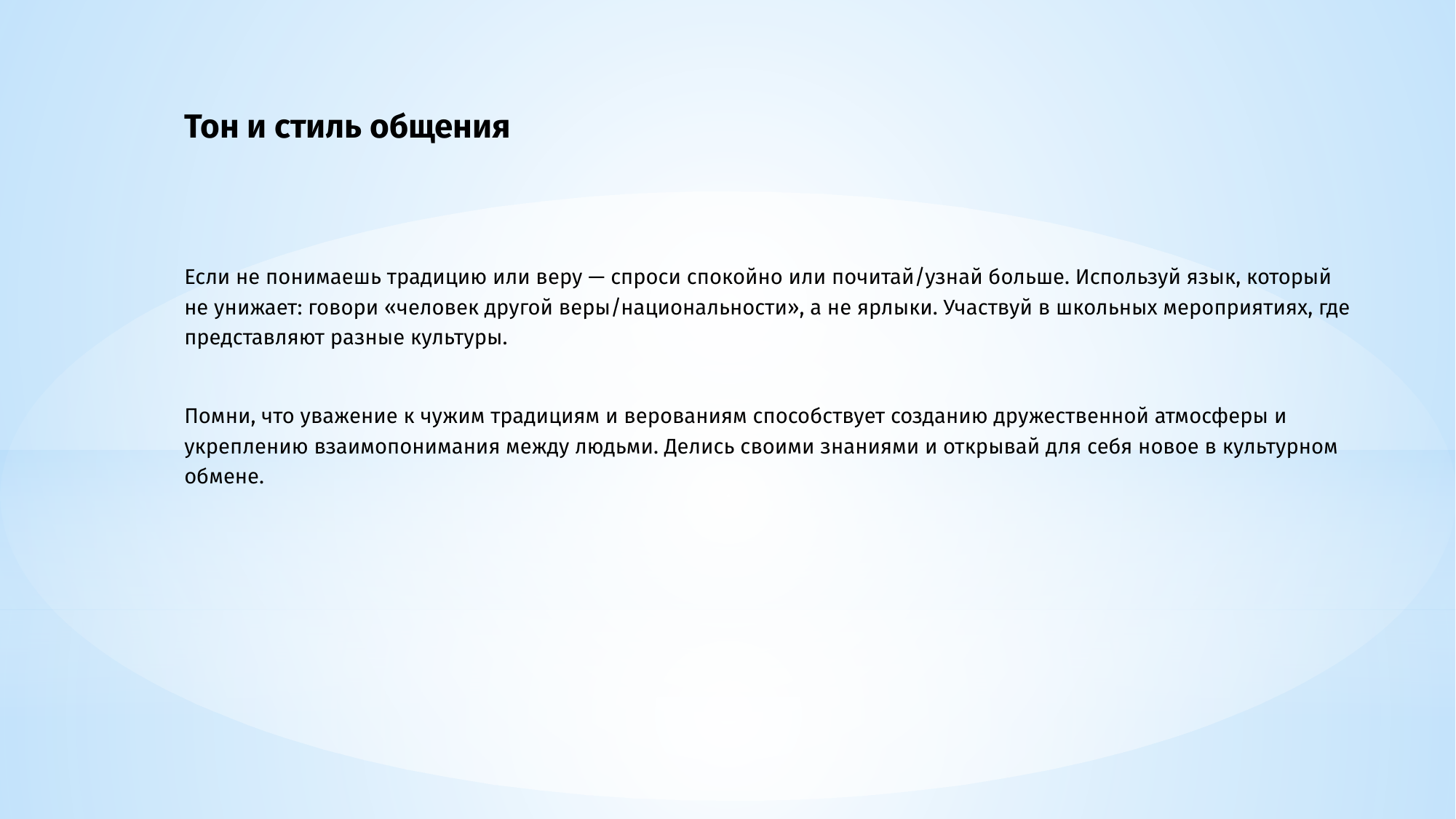

Тон и стиль общения
Если не понимаешь традицию или веру — спроси спокойно или почитай/узнай больше. Используй язык, который не унижает: говори «человек другой веры/национальности», а не ярлыки. Участвуй в школьных мероприятиях, где представляют разные культуры.
Помни, что уважение к чужим традициям и верованиям способствует созданию дружественной атмосферы и укреплению взаимопонимания между людьми. Делись своими знаниями и открывай для себя новое в культурном обмене.